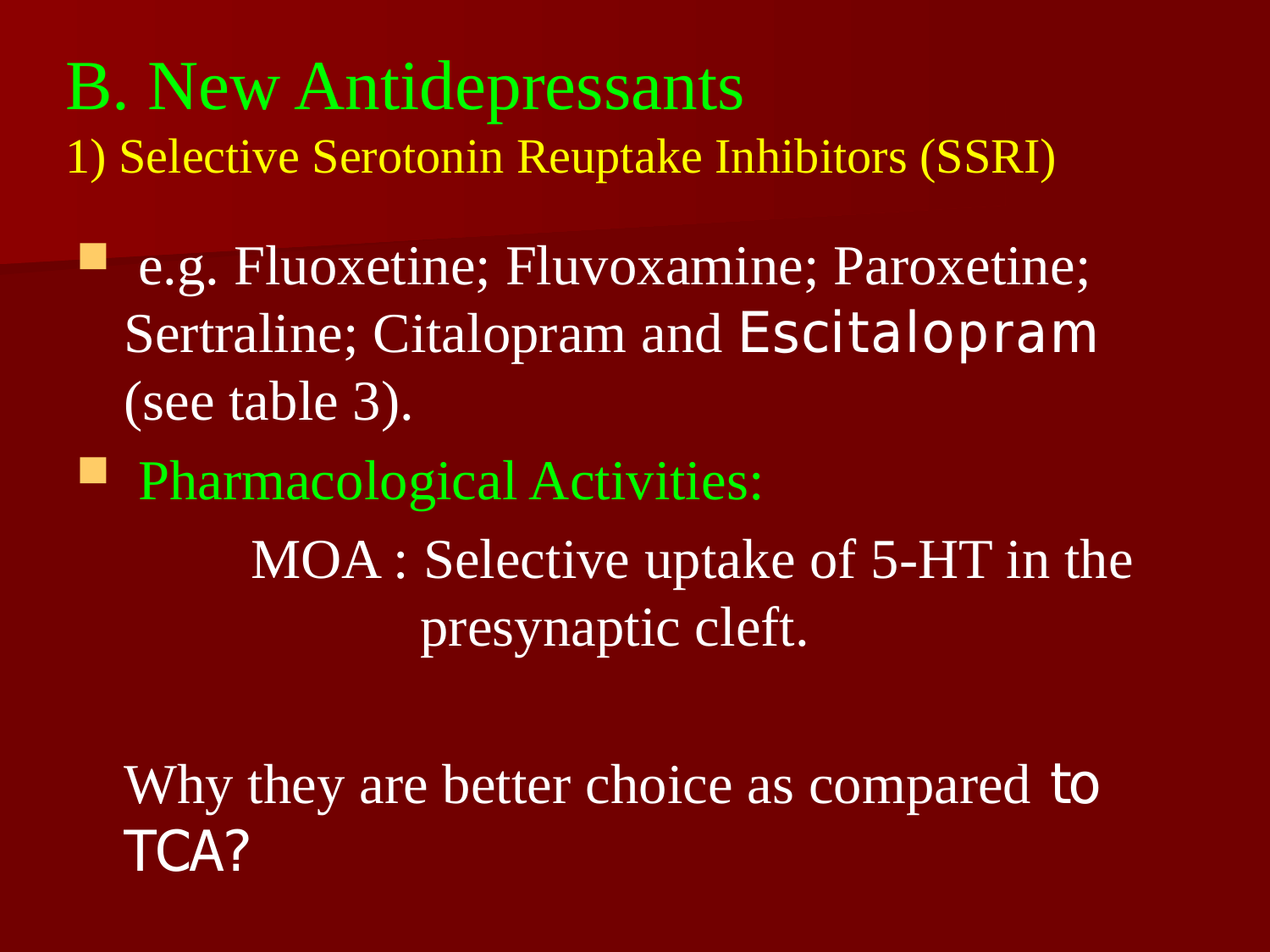

# B. New Antidepressants 1) Selective Serotonin Reuptake Inhibitors (SSRI)
 e.g. Fluoxetine; Fluvoxamine; Paroxetine; 	Sertraline; Citalopram and Escitalopram 	(see table 3).
 Pharmacological Activities:
 		MOA : Selective uptake of 5-HT in the 		   presynaptic cleft.

	Why they are better choice as compared to TCA?